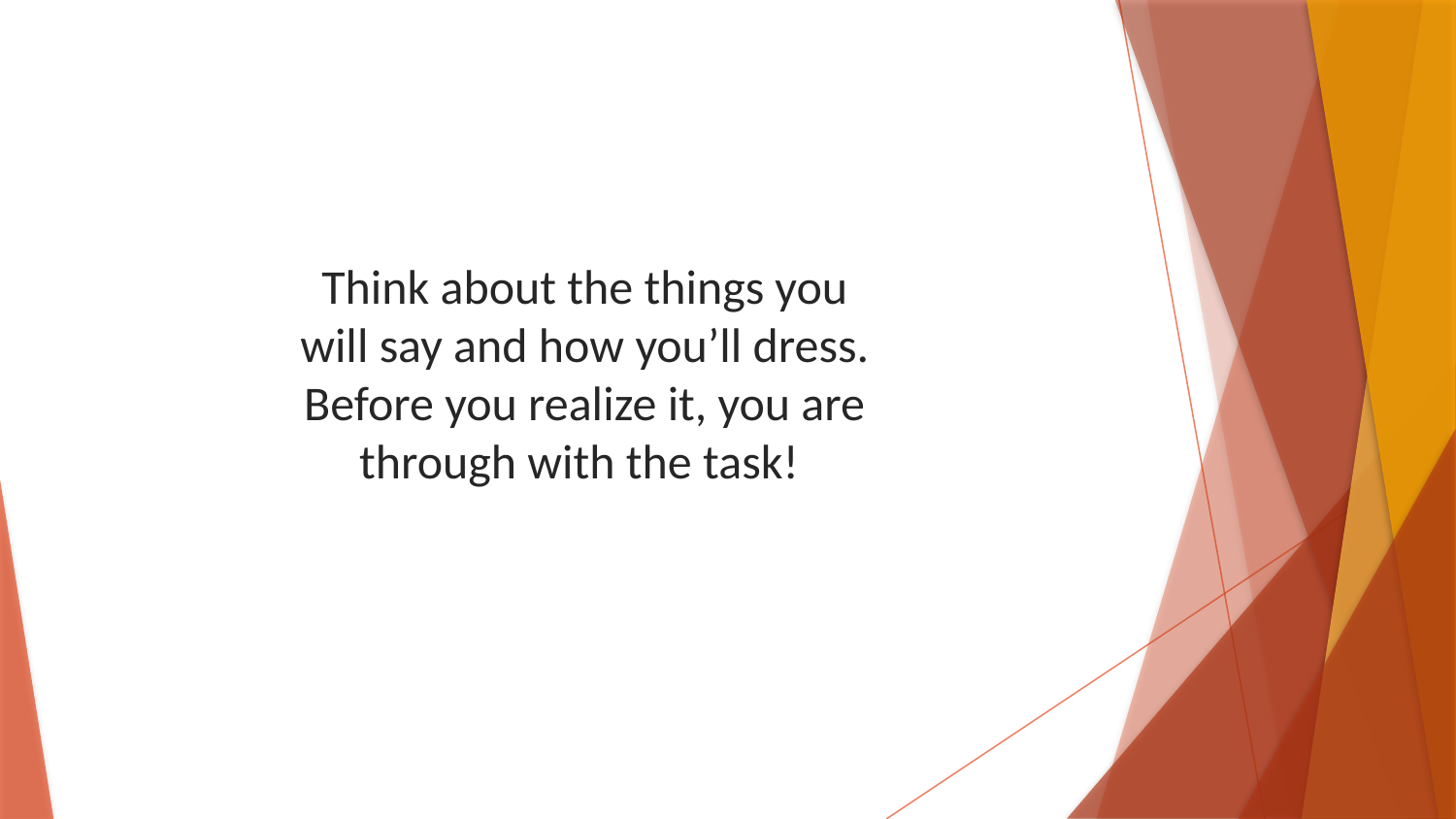

Think about the things you will say and how you’ll dress. Before you realize it, you are through with the task!